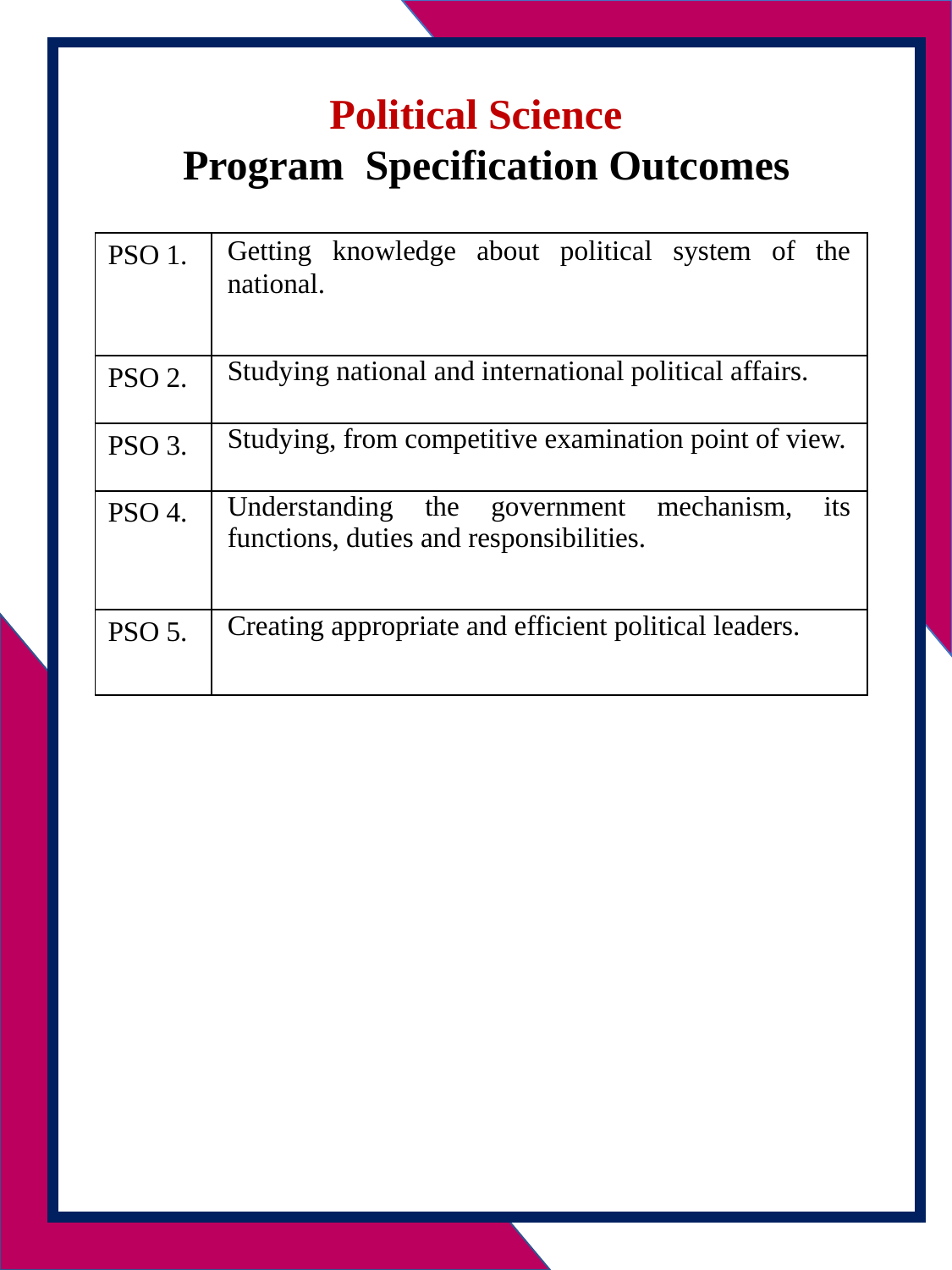

Political Science
Program  Specification Outcomes

| PSO 1. | Getting knowledge about political system of the national. |
| --- | --- |
| PSO 2. | Studying national and international political affairs. |
| PSO 3. | Studying, from competitive examination point of view. |
| PSO 4. | Understanding the government mechanism, its functions, duties and responsibilities. |
| PSO 5. | Creating appropriate and efficient political leaders. |